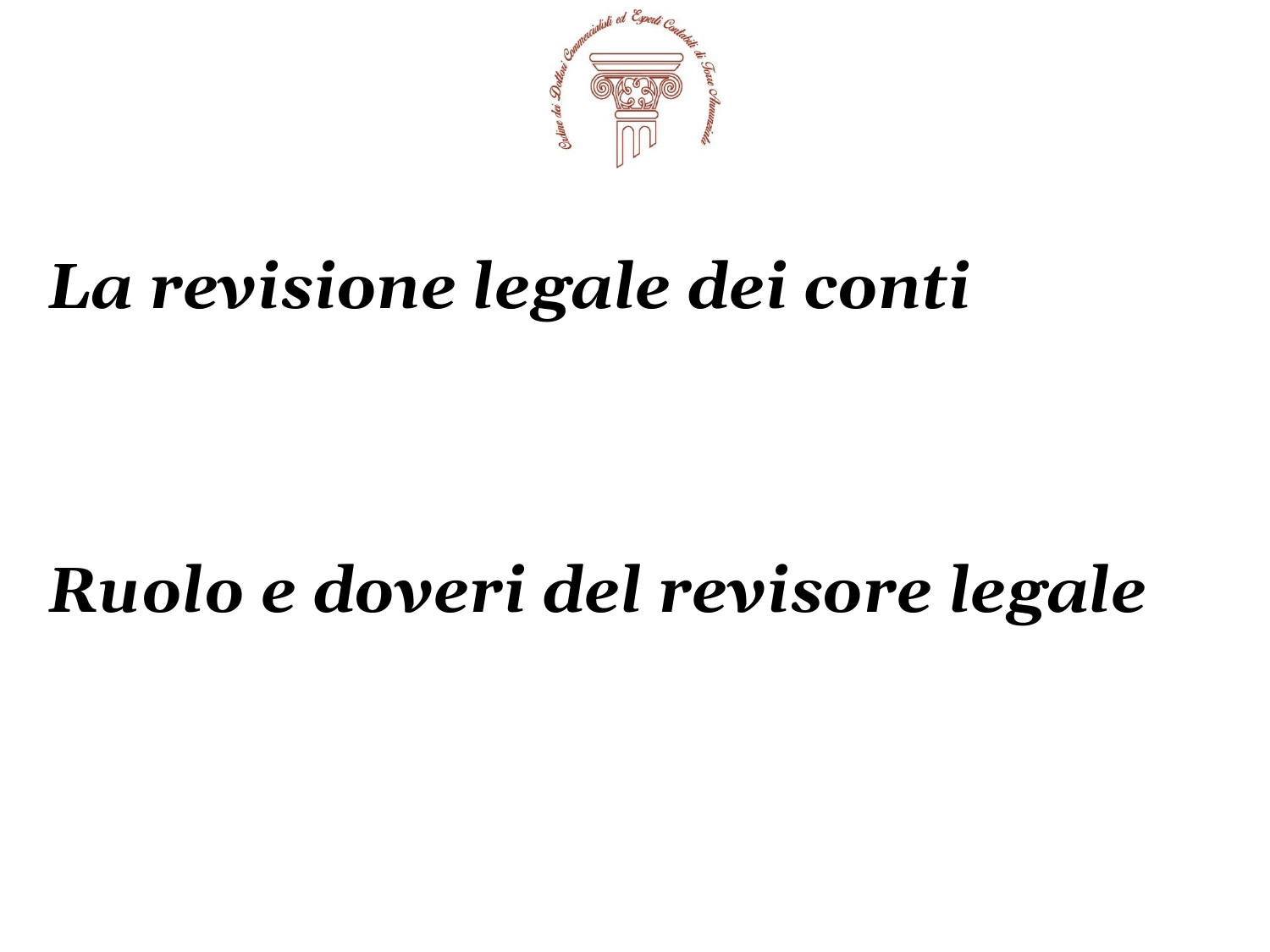

# La revisione legale dei conti
Ruolo e doveri del revisore legale
Formazione Specialistica Revisione Legale